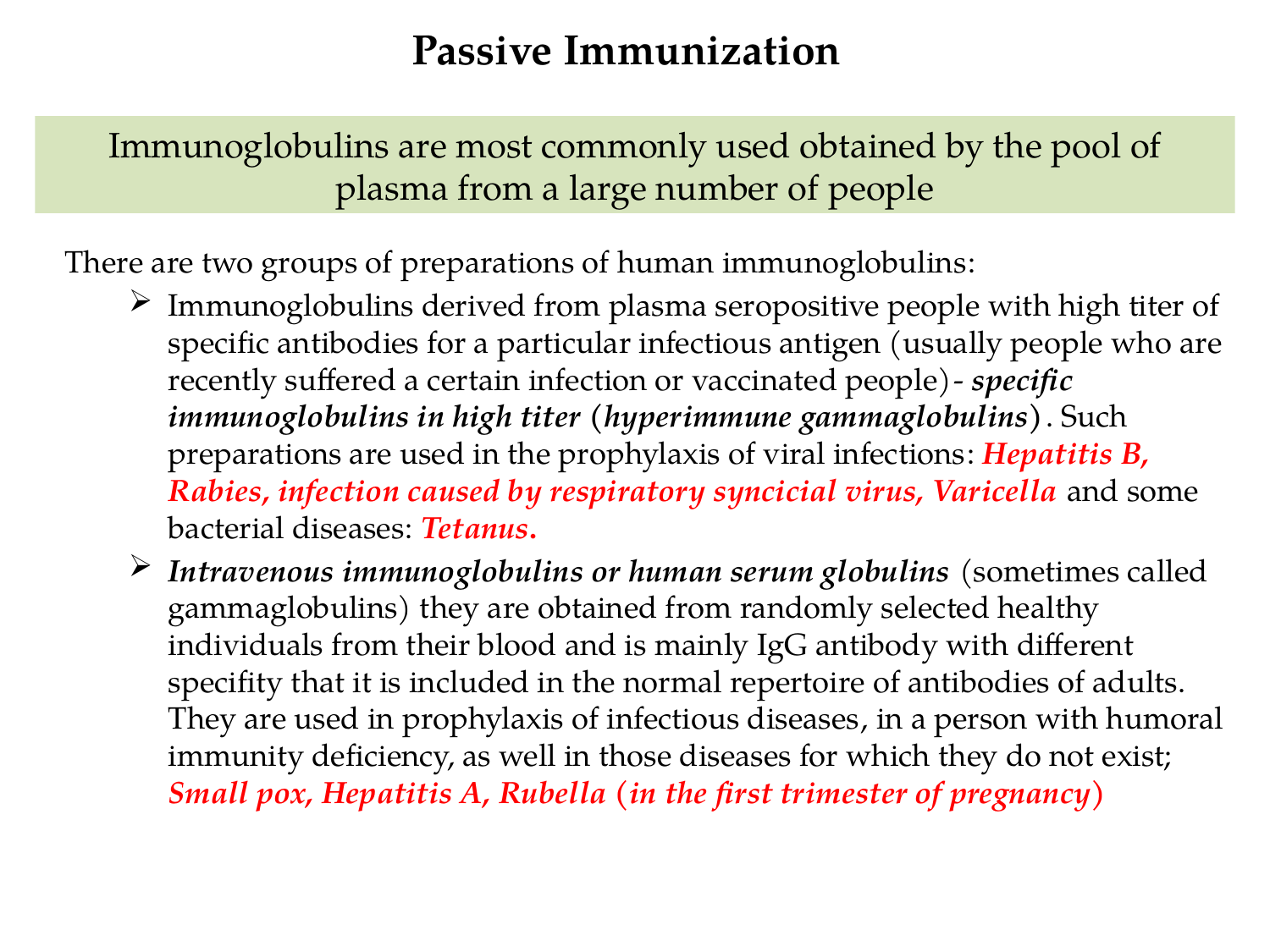

# Passive Immunization
Immunoglobulins are most commonly used obtained by the pool of plasma from a large number of people
There are two groups of preparations of human immunoglobulins:
Immunoglobulins derived from plasma seropositive people with high titer of specific antibodies for a particular infectious antigen (usually people who are recently suffered a certain infection or vaccinated people)- specific immunoglobulins in high titer (hyperimmune gammaglobulins). Such preparations are used in the prophylaxis of viral infections: Hepatitis B, Rabies, infection caused by respiratory syncicial virus, Varicella and some bacterial diseases: Tetanus.
Intravenous immunoglobulins or human serum globulins (sometimes called  gammaglobulins) they are obtained from randomly selected healthy individuals from their blood and is mainly IgG antibody with different specifity that it is included in the normal repertoire of antibodies of adults. They are used in prophylaxis of infectious diseases, in a person with humoral immunity deficiency, as well in those diseases for which they do not exist; Small pox, Hepatitis A, Rubella (in the first trimester of pregnancy)